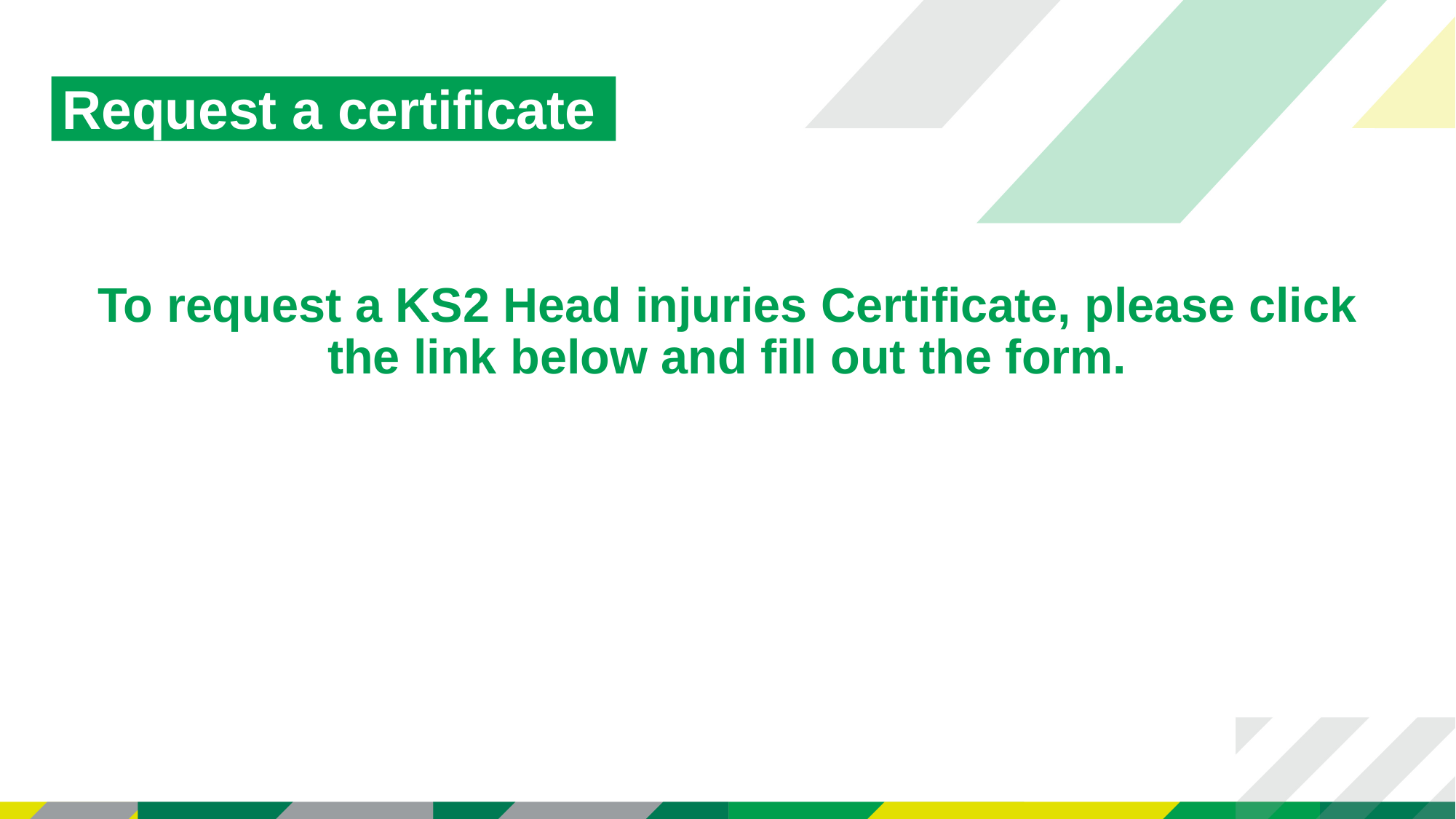

# Request a certificate

To request a KS2 Head injuries Certificate, please click the link below and fill out the form.